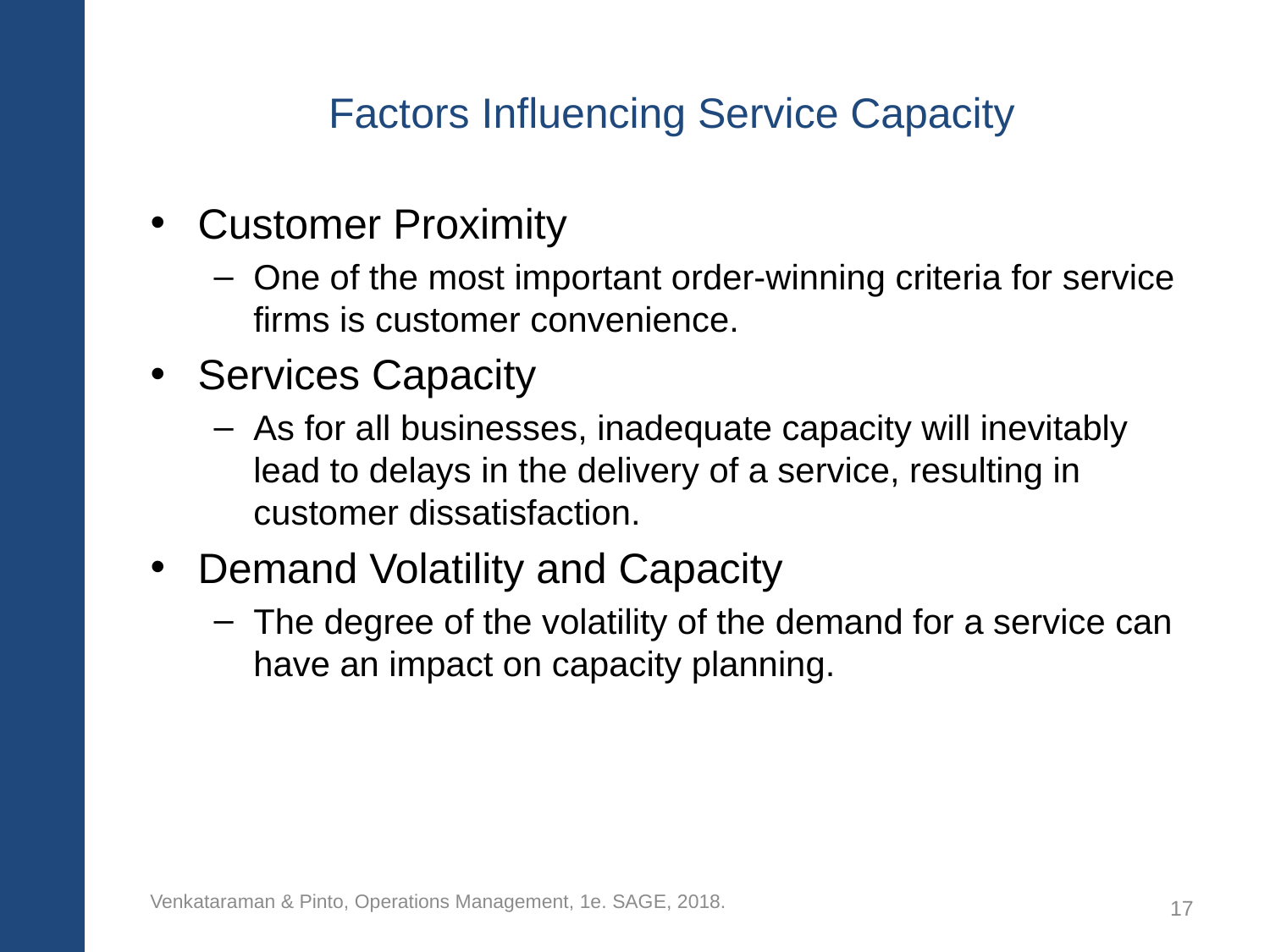

# Factors Influencing Service Capacity
Customer Proximity
One of the most important order-winning criteria for service firms is customer convenience.
Services Capacity
As for all businesses, inadequate capacity will inevitably lead to delays in the delivery of a service, resulting in customer dissatisfaction.
Demand Volatility and Capacity
The degree of the volatility of the demand for a service can have an impact on capacity planning.
Venkataraman & Pinto, Operations Management, 1e. SAGE, 2018.
17